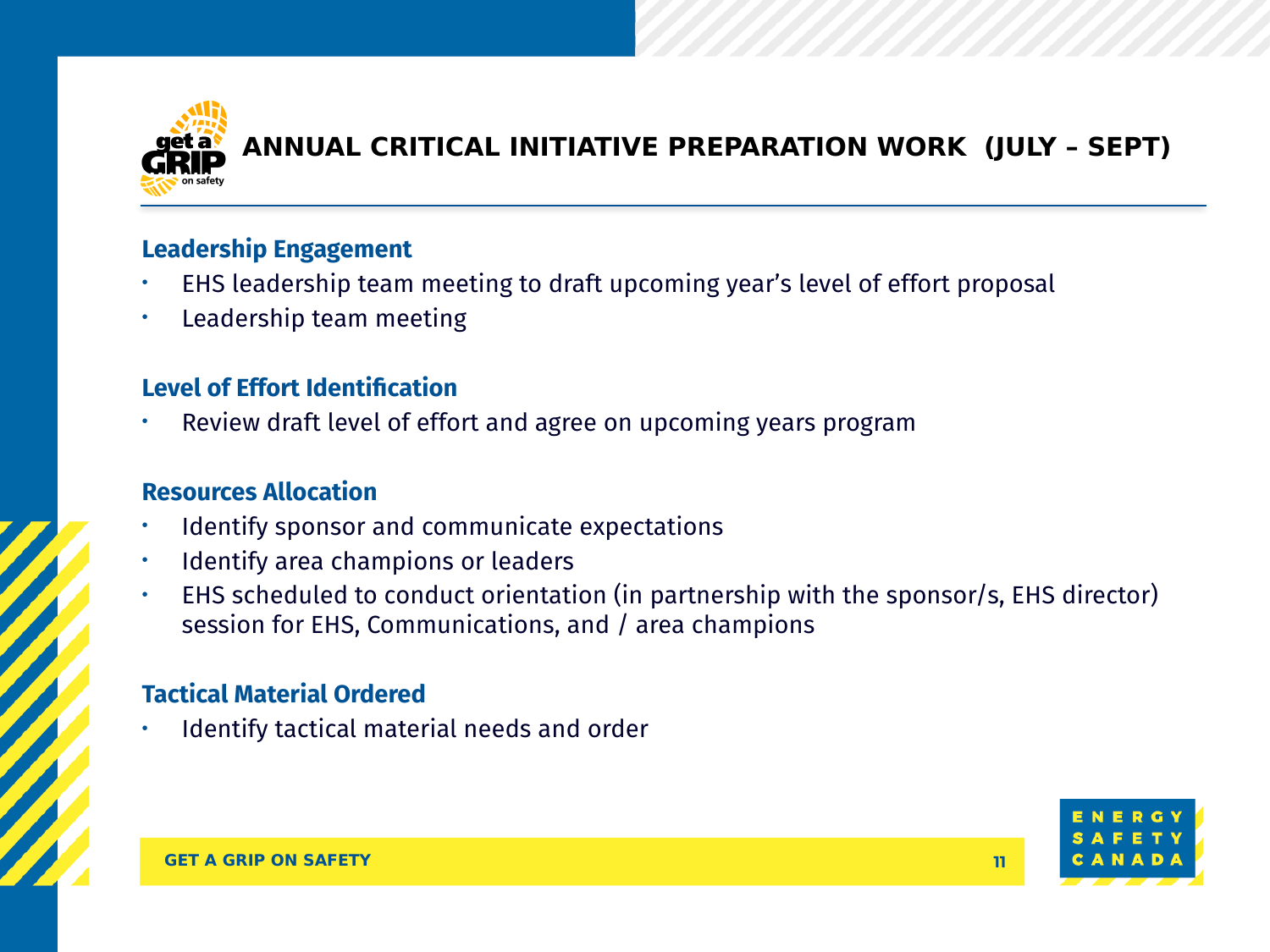

# Annual Critical Initiative Preparation Work  (July – Sept)
Leadership Engagement
EHS leadership team meeting to draft upcoming year’s level of effort proposal
Leadership team meeting

Level of Effort Identification
Review draft level of effort and agree on upcoming years program

Resources Allocation
Identify sponsor and communicate expectations
Identify area champions or leaders
EHS scheduled to conduct orientation (in partnership with the sponsor/s, EHS director) session for EHS, Communications, and / area champions

Tactical Material Ordered
Identify tactical material needs and order
Get a grip on safety
11